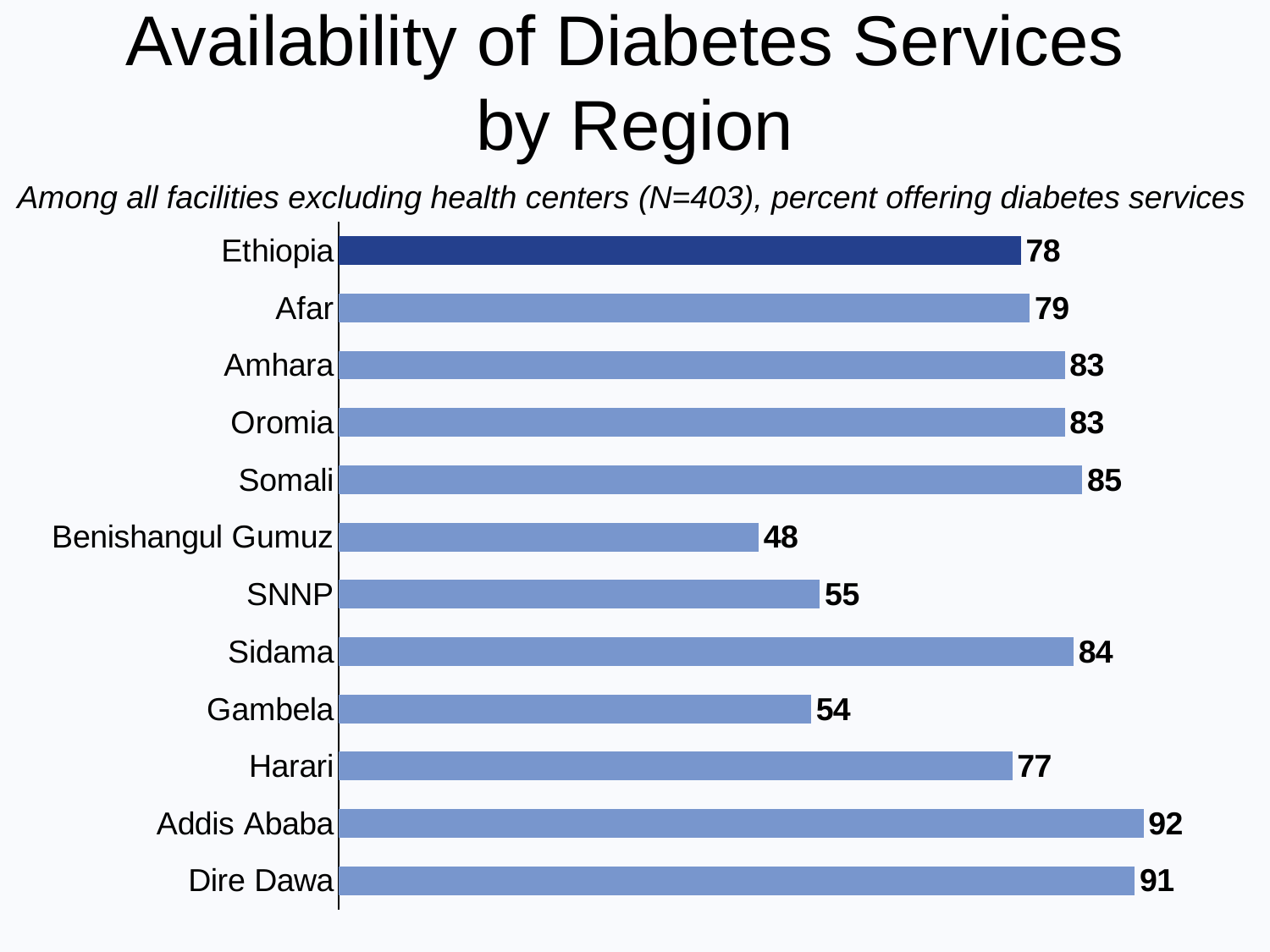

Availability of Diabetes Services
by Region
Among all facilities excluding health centers (N=403), percent offering diabetes services

### Chart

| Category | All basic client services |
|---|---|
| Ethiopia | 78.0 |
| Afar | 79.0 |
| Amhara | 83.0 |
| Oromia | 83.0 |
| Somali | 85.0 |
| Benishangul Gumuz | 48.0 |
| SNNP | 55.0 |
| Sidama | 84.0 |
| Gambela | 54.0 |
| Harari | 77.0 |
| Addis Ababa | 92.0 |
| Dire Dawa | 91.0 |